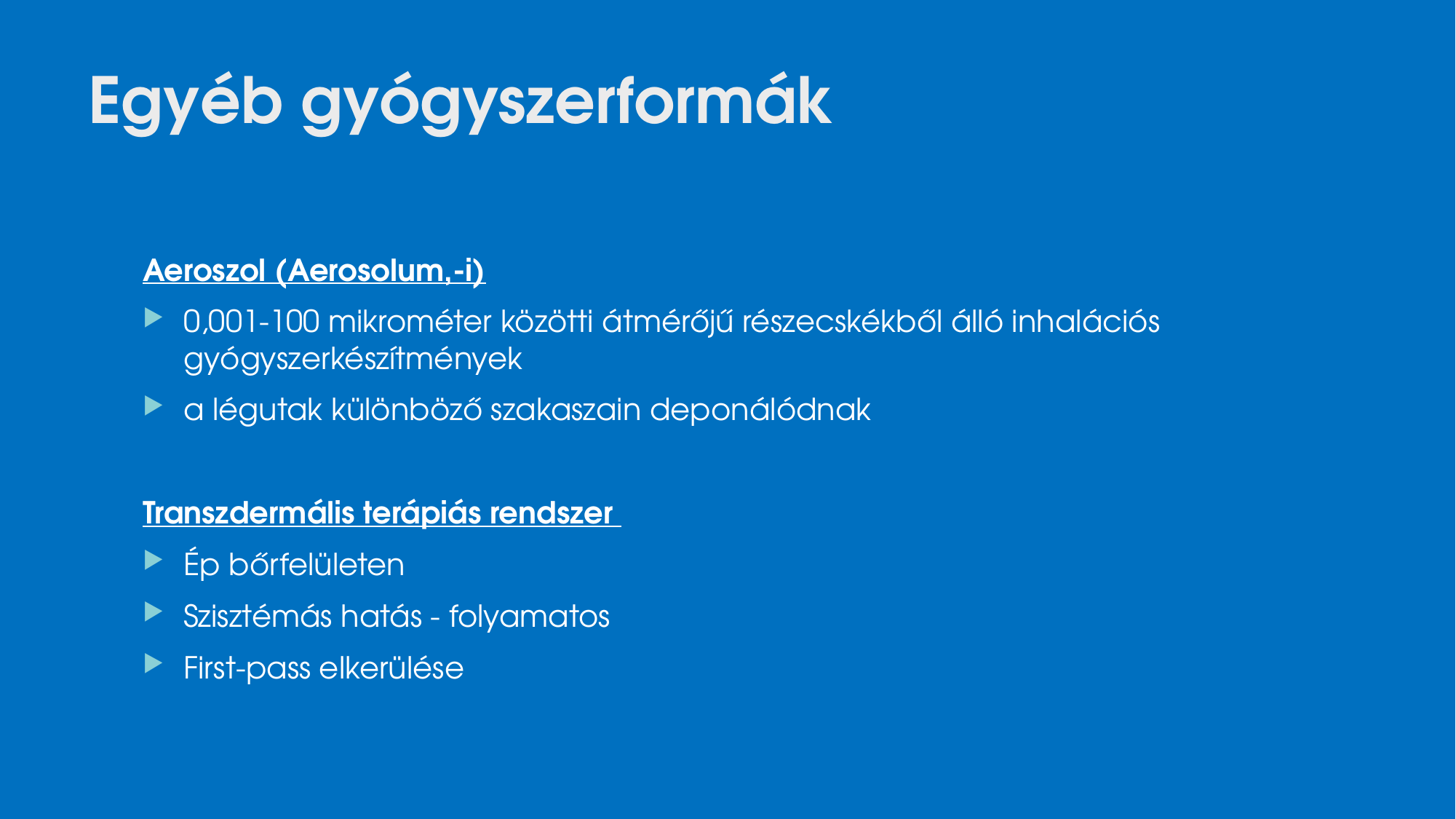

# Egyéb gyógyszerformák
Aeroszol (Aerosolum,-i)
0,001-100 mikrométer közötti átmérőjű részecskékből álló inhalációs gyógyszerkészítmények
a légutak különböző szakaszain deponálódnak

Transzdermális terápiás rendszer
Ép bőrfelületen
Szisztémás hatás - folyamatos
First-pass elkerülése